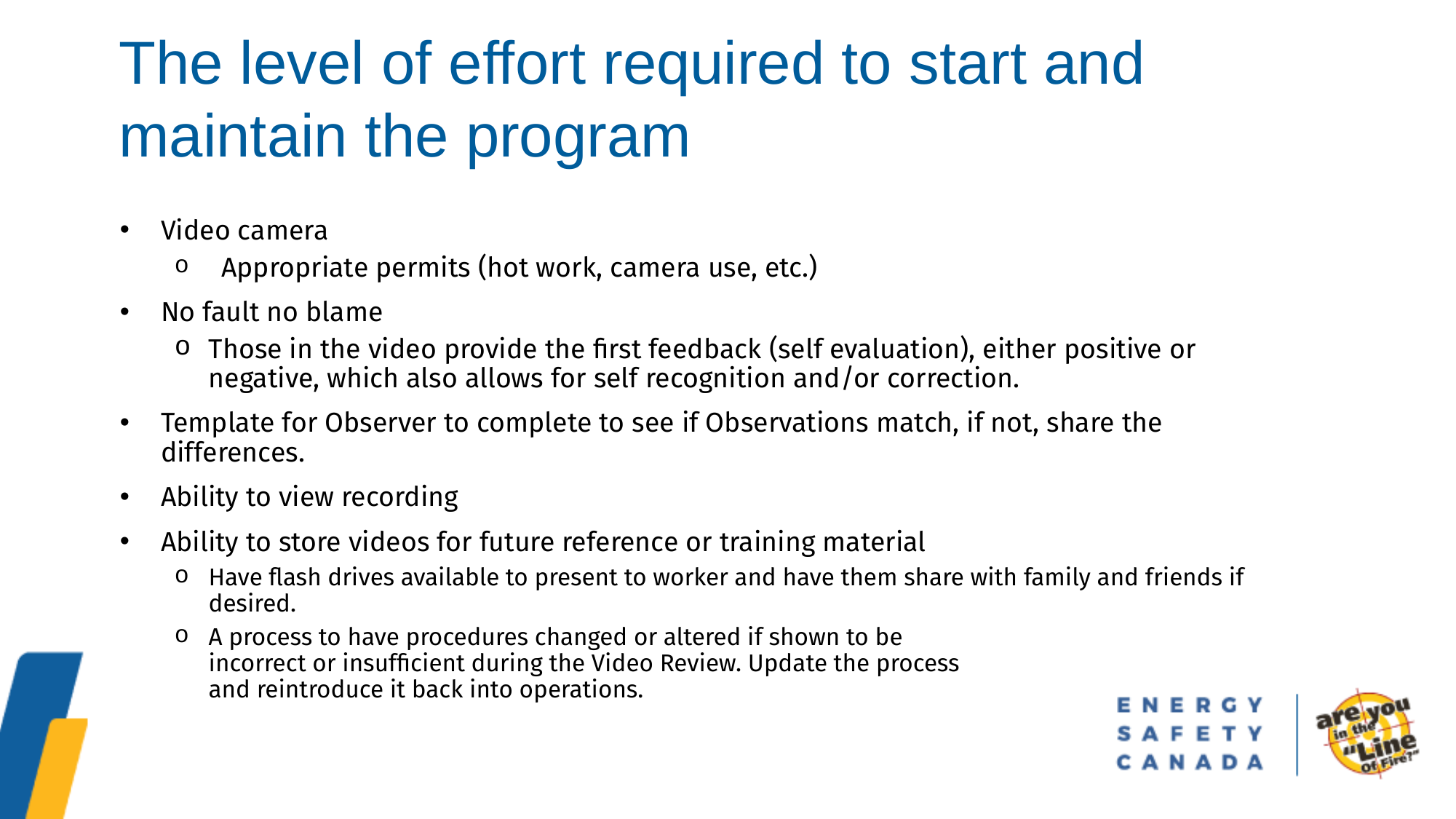

The level of effort required to start and maintain the program
Video camera
  Appropriate permits (hot work, camera use, etc.)
No fault no blame
Those in the video provide the first feedback (self evaluation), either positive or negative, which also allows for self recognition and/or correction.
Template for Observer to complete to see if Observations match, if not, share the differences.
Ability to view recording
Ability to store videos for future reference or training material
Have flash drives available to present to worker and have them share with family and friends if desired.
A process to have procedures changed or altered if shown to be
incorrect or insufficient during the Video Review. Update the process
and reintroduce it back into operations.